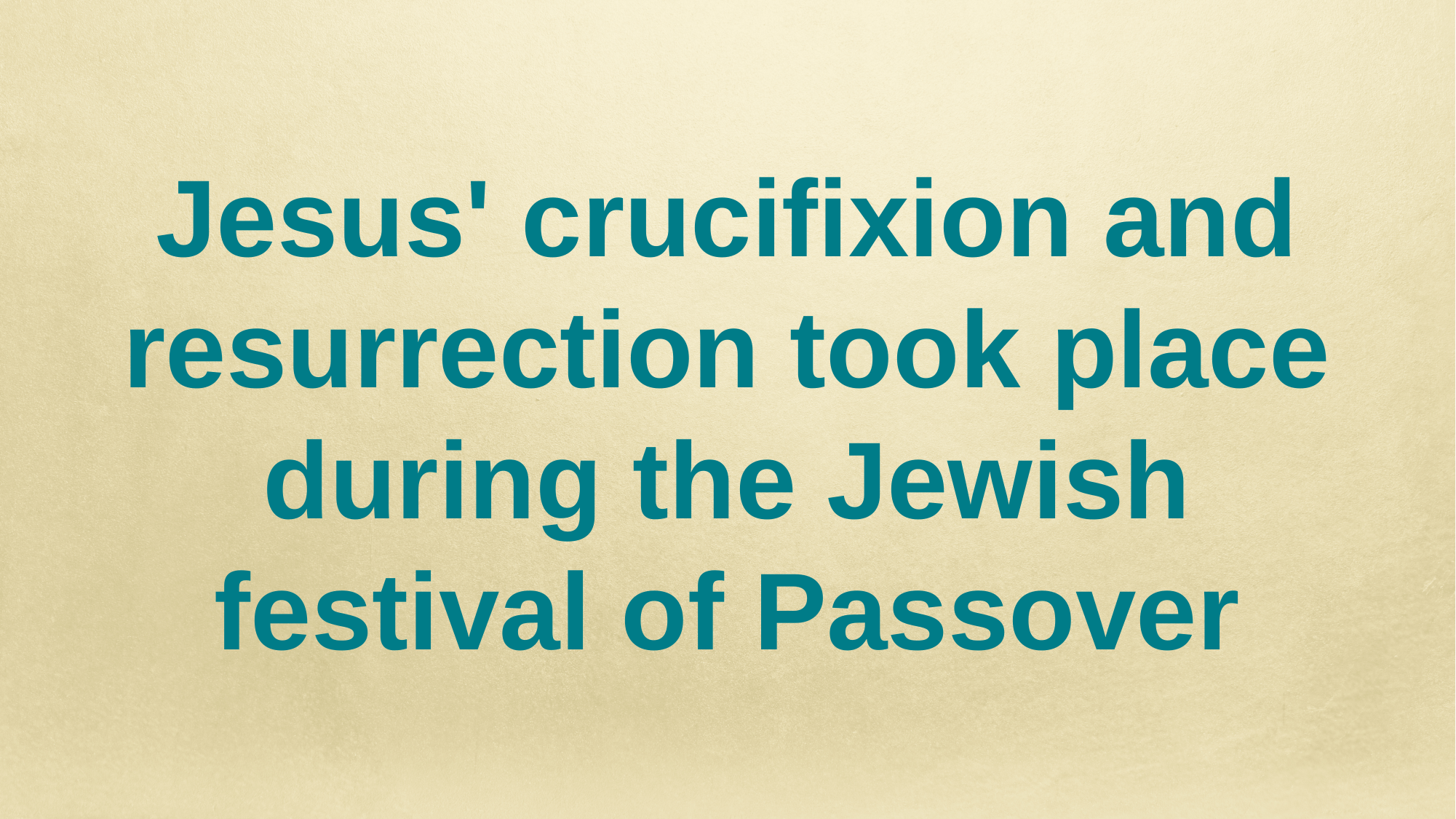

Jesus' crucifixion and resurrection took place during the Jewish festival of Passover